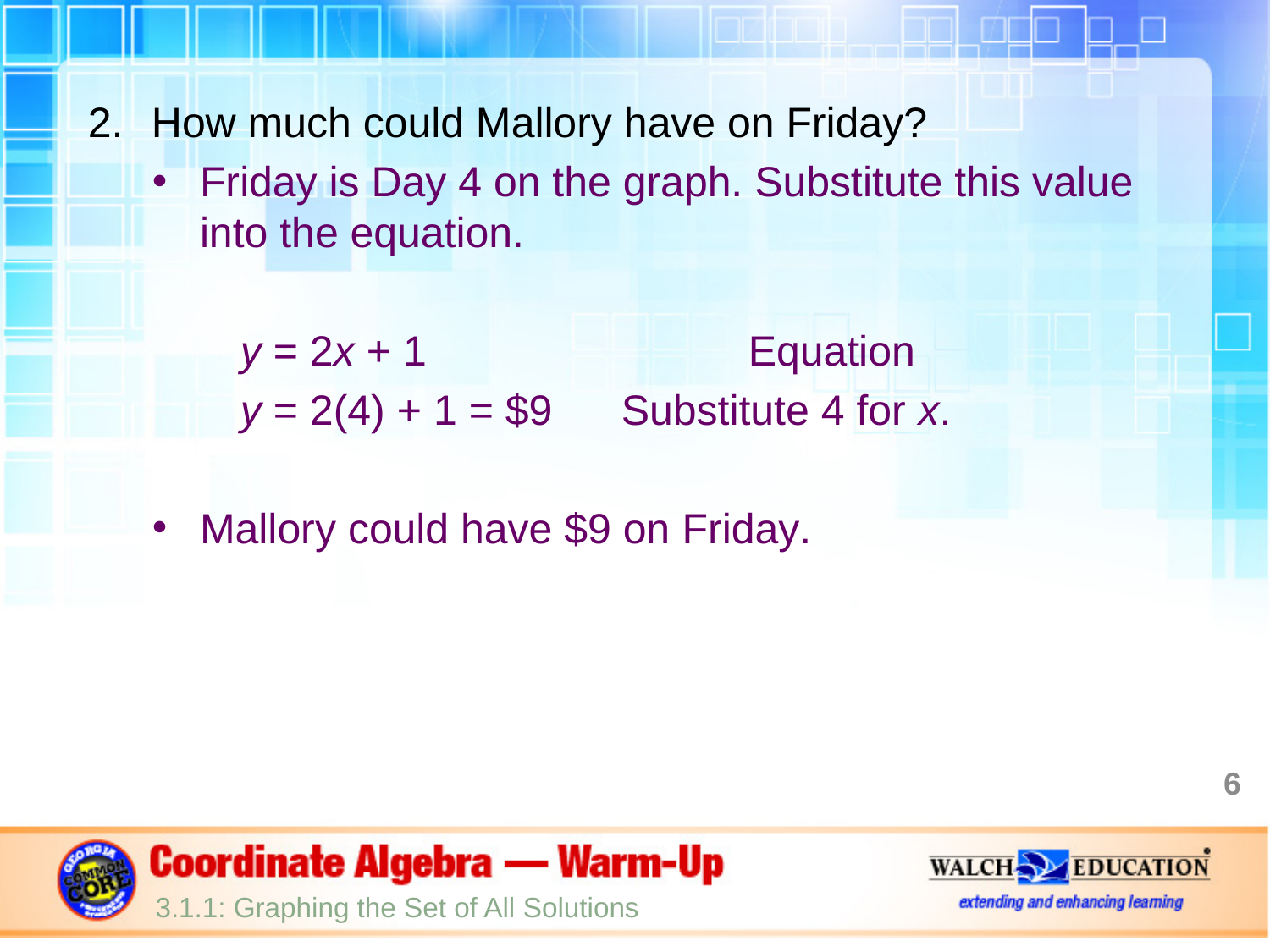

How much could Mallory have on Friday?
Friday is Day 4 on the graph. Substitute this value into the equation.

y = 2x + 1 			Equation
y = 2(4) + 1 = $9	Substitute 4 for x.

Mallory could have $9 on Friday.

6

3.1.1: Graphing the Set of All Solutions